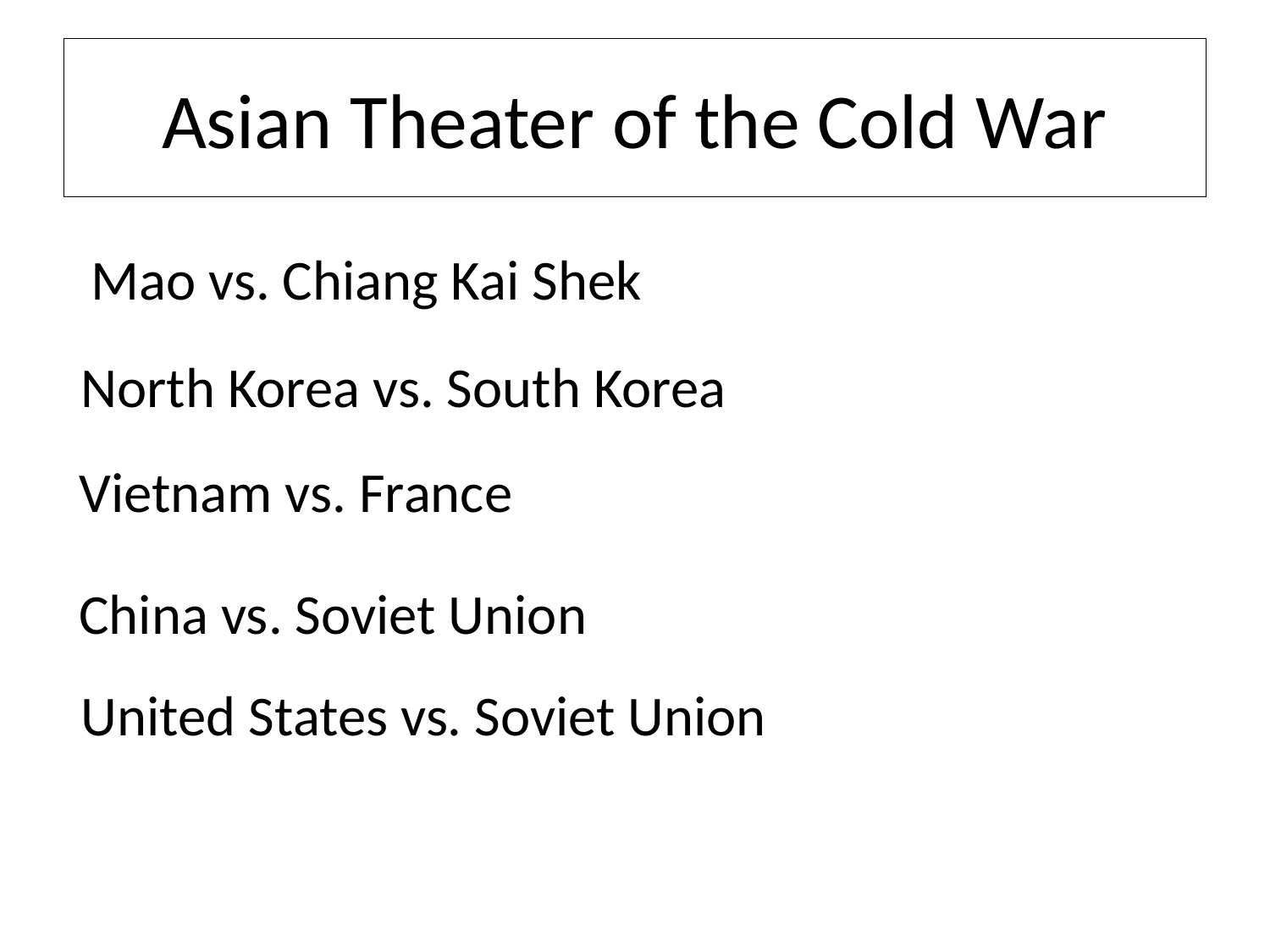

# Asian Theater of the Cold War
Mao vs. Chiang Kai Shek
North Korea vs. South Korea
Vietnam vs. France
China vs. Soviet Union
United States vs. Soviet Union